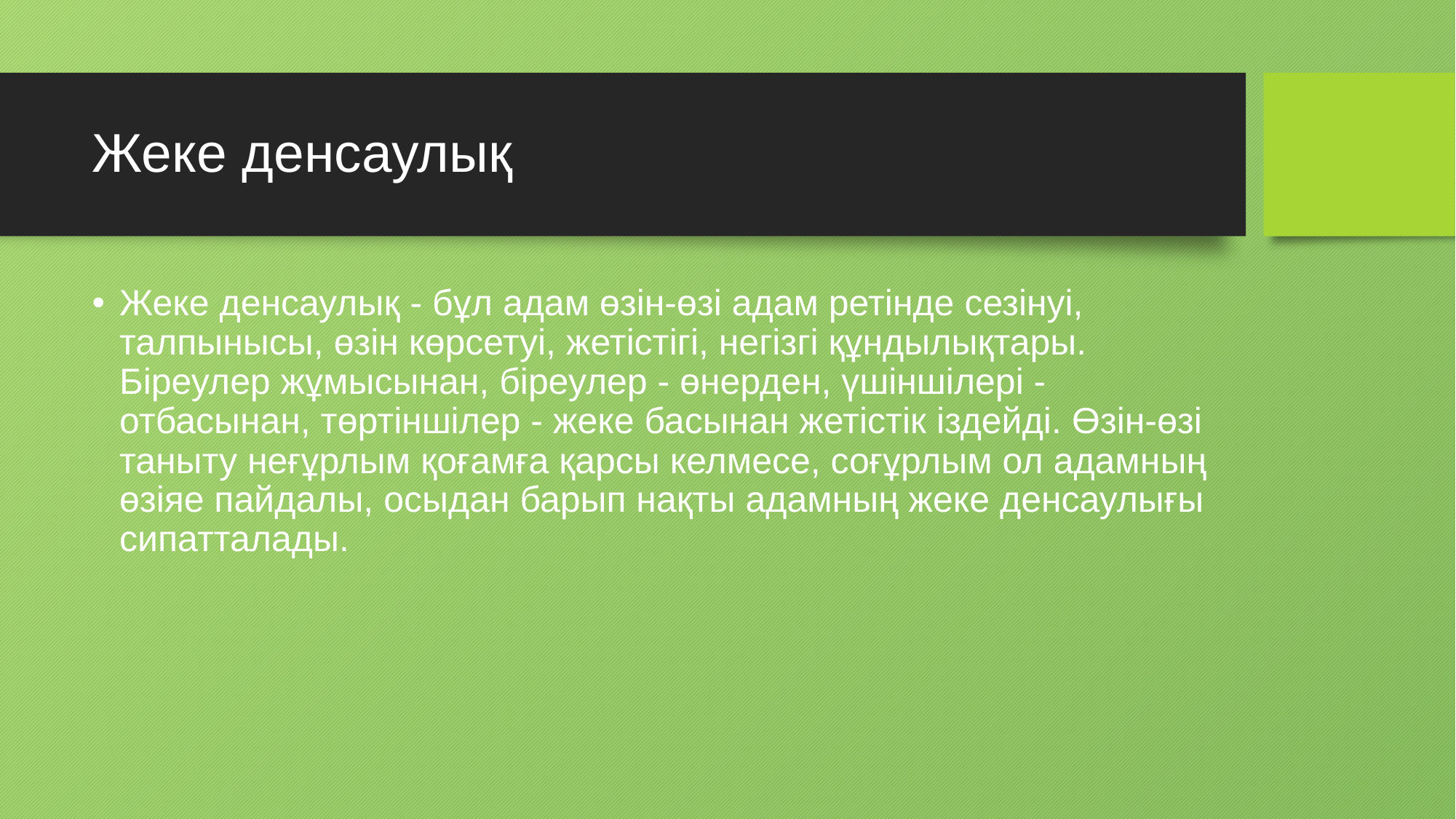

# Жеке денсаулық
Жеке денсаулық - бұл адам өзін-өзі адам ретінде сезінуі, талпынысы, өзін көрсетуі, жетістігі, негізгі құндылықтары. Біреулер жұмысынан, біреулер - өнерден, үшіншілері - отбасынан, төртіншілер - жеке басынан жетістік іздейді. Өзін-өзі таныту неғұрлым қоғамға қарсы келмесе, соғұрлым ол адамның өзіяе пайдалы, осыдан барып нақты адамның жеке денсаулығы сипатталады.